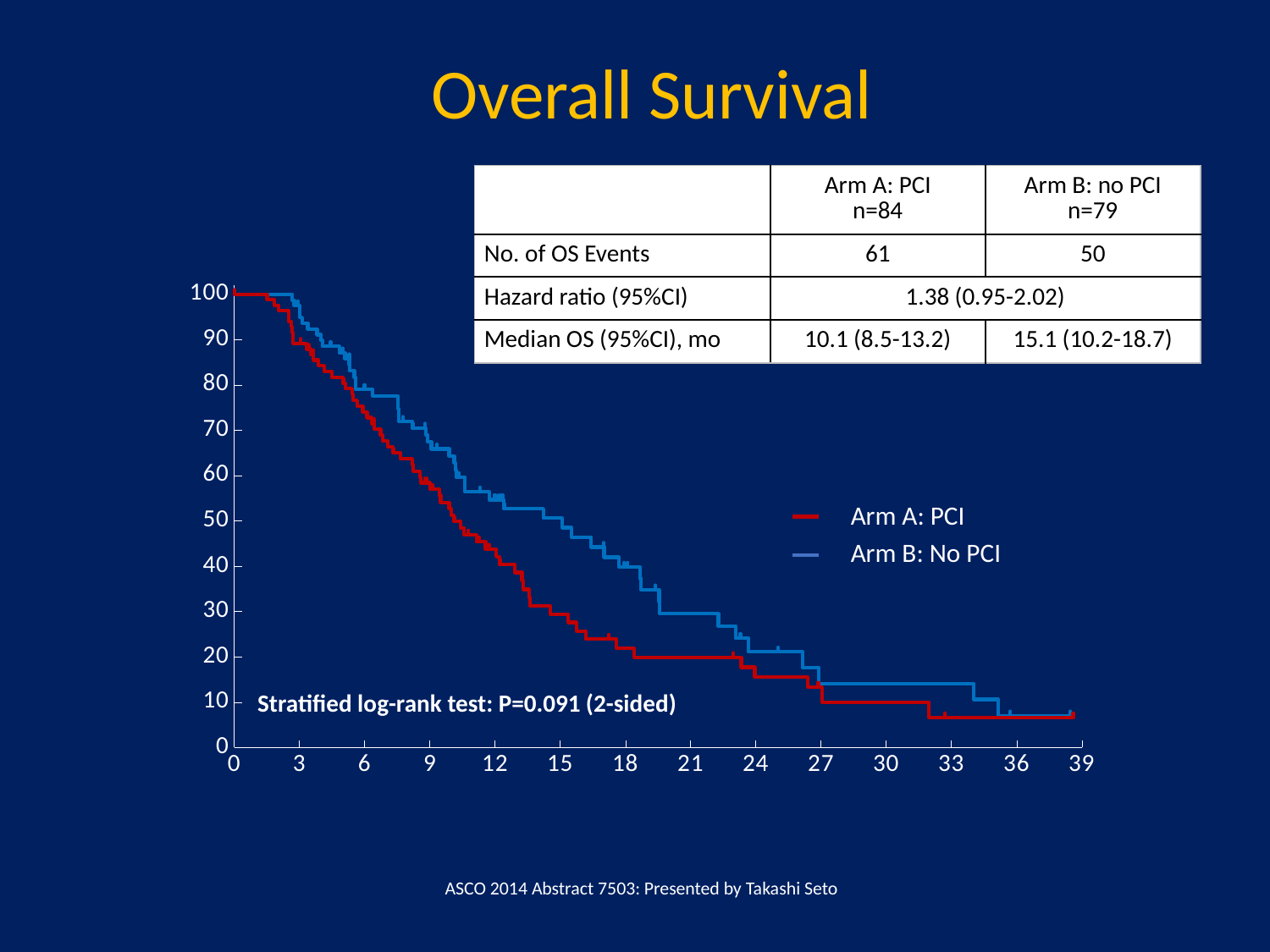

# Overall Survival
|  | Arm A: PCI n=84 | Arm B: no PCI n=79 |
| --- | --- | --- |
| No. of OS Events | 61 | 50 |
| Hazard ratio (95%CI) | 1.38 (0.95-2.02) |  |
| Median OS (95%CI), mo | 10.1 (8.5-13.2) | 15.1 (10.2-18.7) |

### Chart

| Category |  |  |
|---|---|---|
Arm A: PCI
Arm B: No PCI
Stratified log-rank test: P=0.091 (2-sided)
ASCO 2014 Abstract 7503: Presented by Takashi Seto